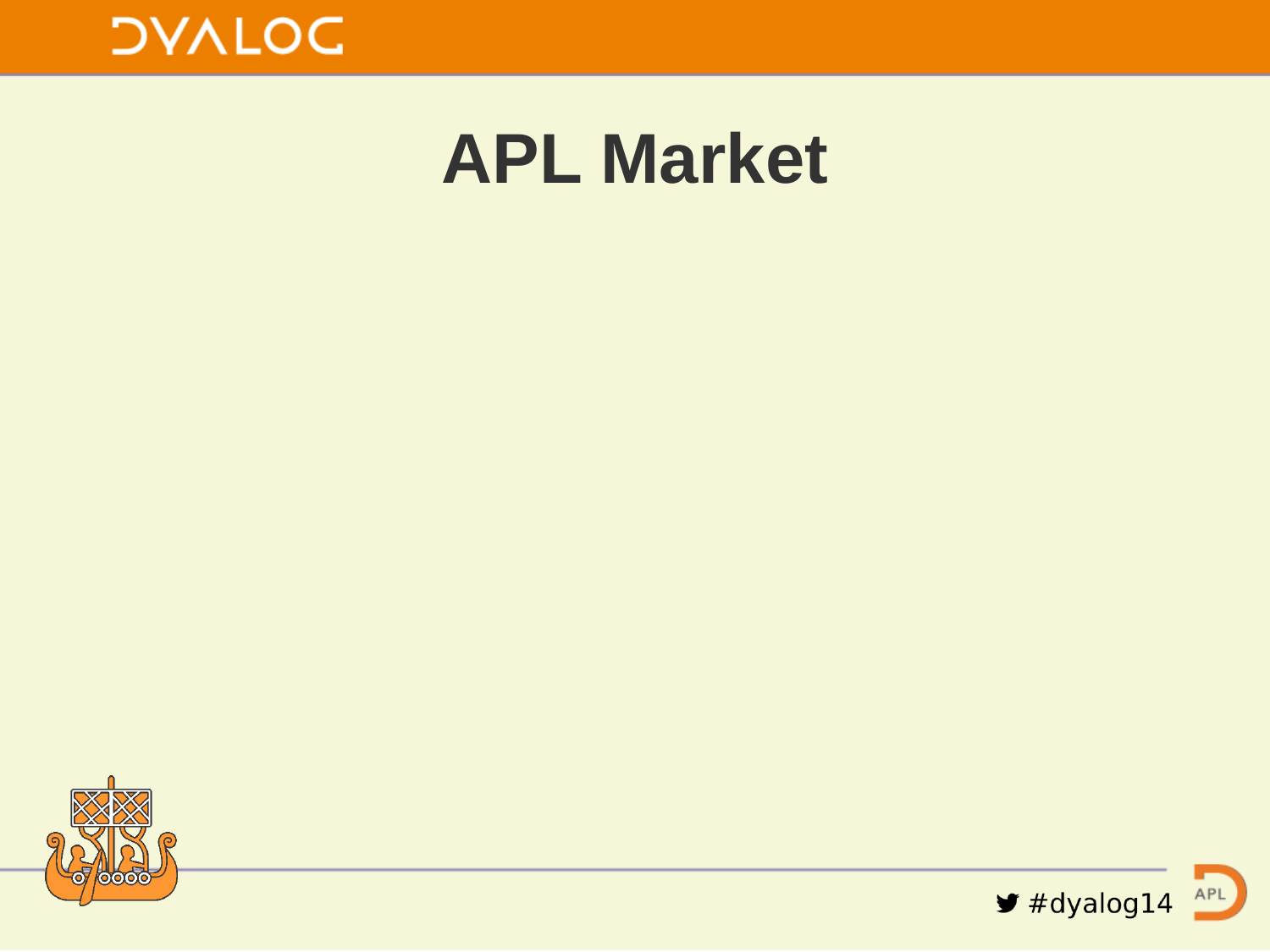

# APL Market
Produce new Training and Marketing Materials
Mastering Dyalog APL, new website, You tube videos, social media
Build high quality suite of ”APL Patterns” and other Code Libraries
MiServer, SALT
Drive co-operation between Array Language Vendors